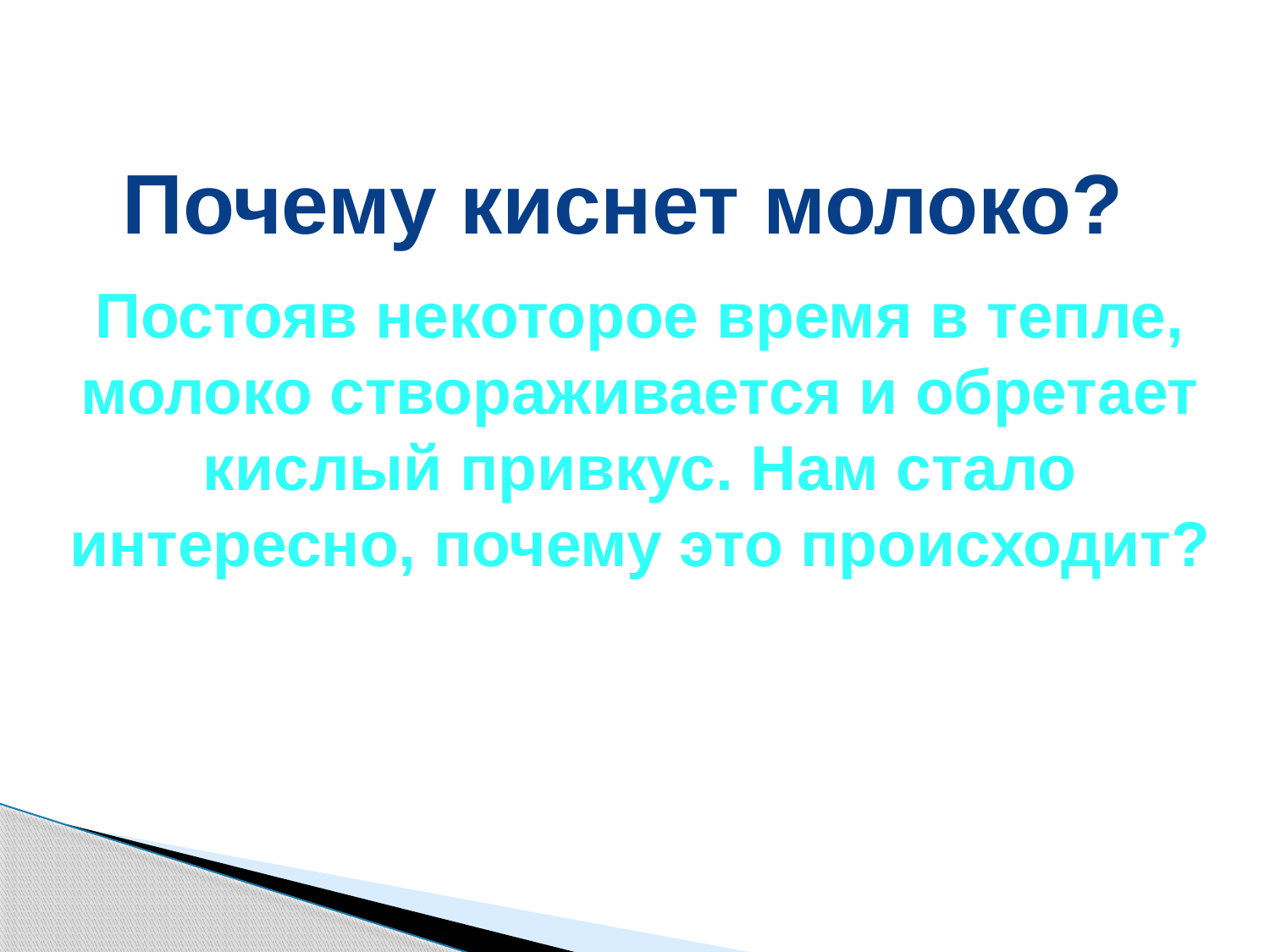

# Почему киснет молоко?
Постояв некоторое время в тепле, молоко створаживается и обретает кислый привкус. Нам стало интересно, почему это происходит?